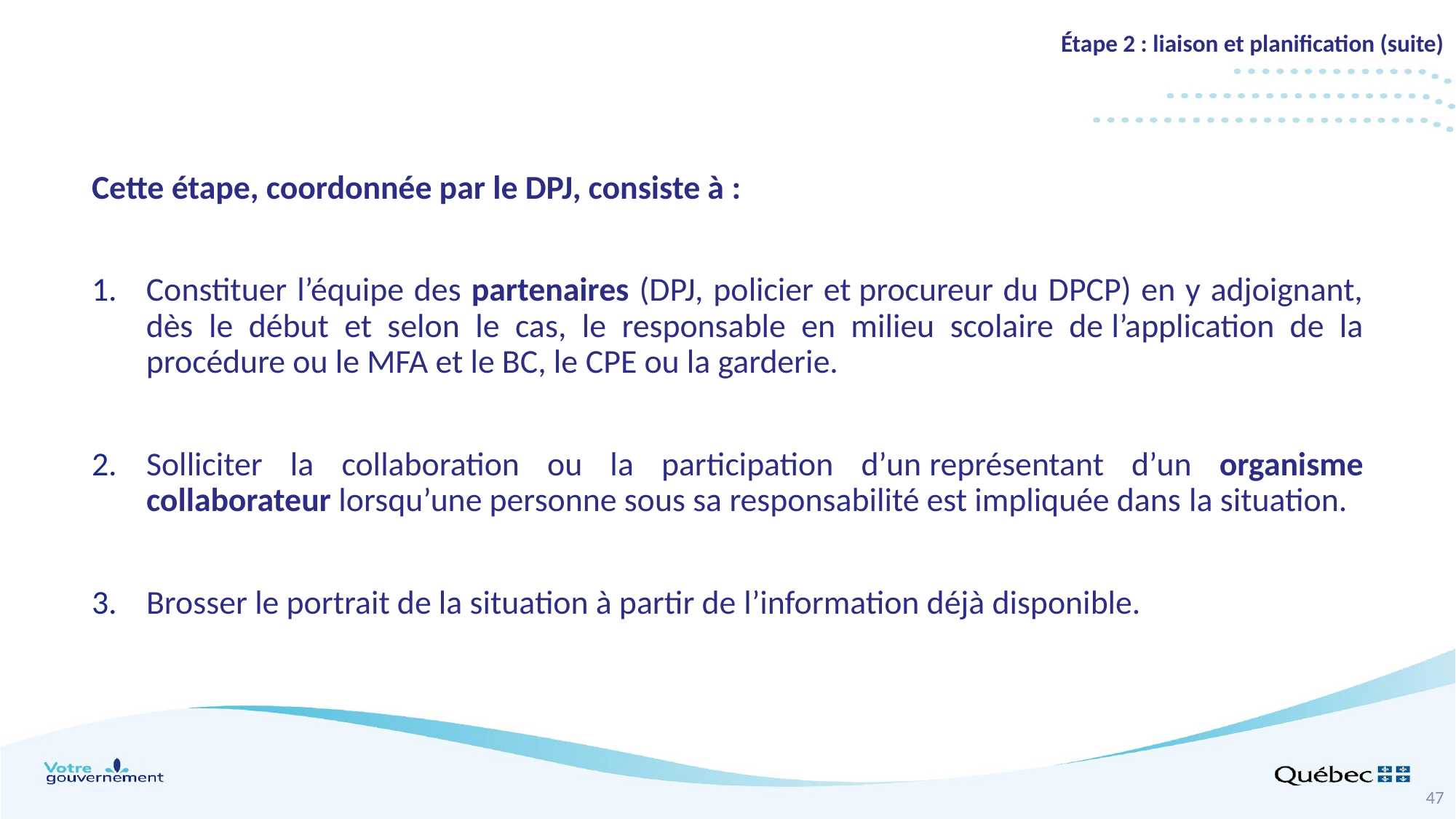

Étape 2 : liaison et planification (suite)
Cette étape, coordonnée par le DPJ, consiste à :

Constituer l’équipe des partenaires (DPJ, policier et procureur du DPCP) en y adjoignant, dès le début et selon le cas, le responsable en milieu scolaire de l’application de la procédure ou le MFA et le BC, le CPE ou la garderie.

Solliciter la collaboration ou la participation d’un représentant d’un organisme collaborateur lorsqu’une personne sous sa responsabilité est impliquée dans la situation.

Brosser le portrait de la situation à partir de l’information déjà disponible.

47